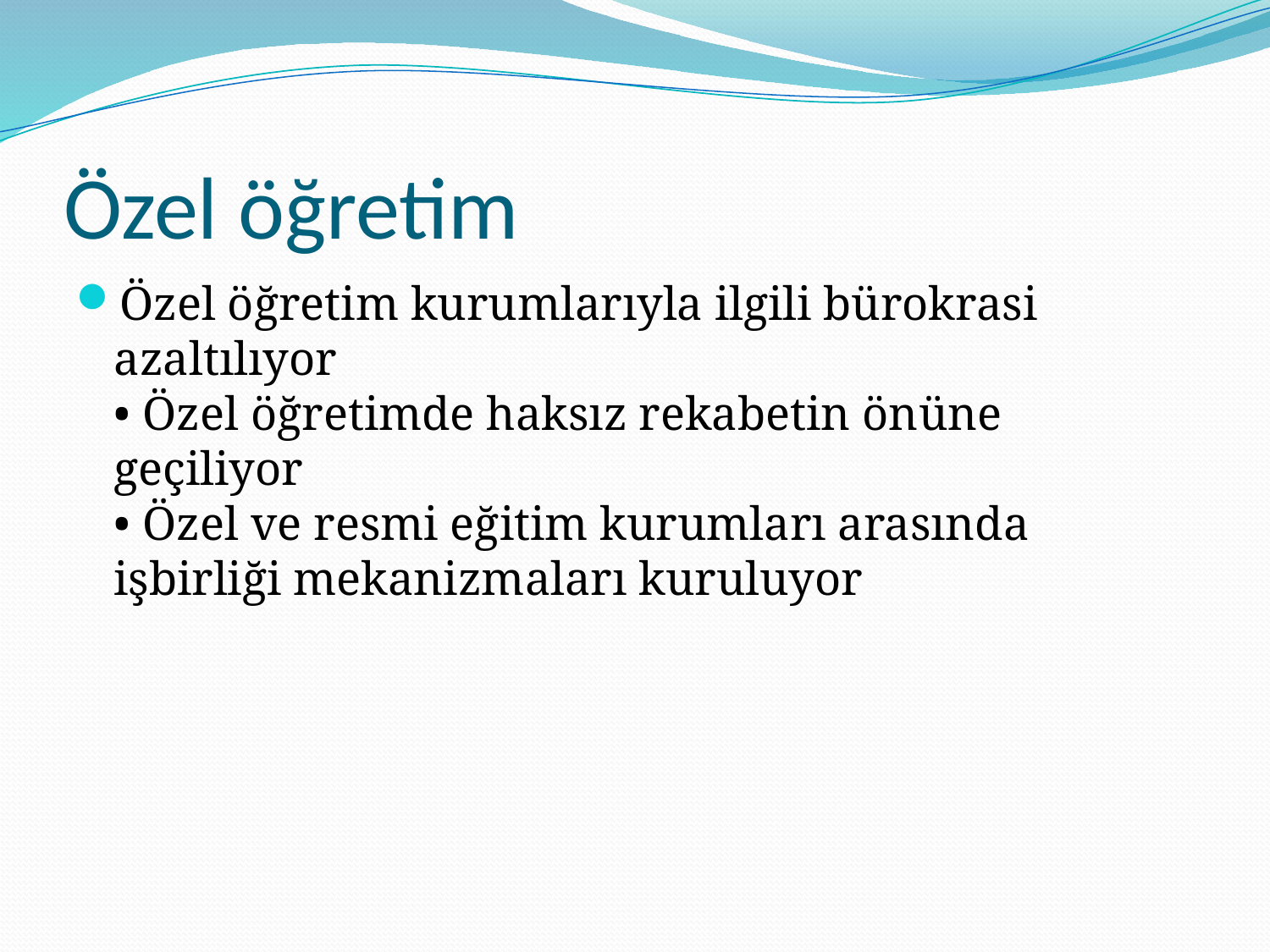

# Özel öğretim
Özel öğretim kurumlarıyla ilgili bürokrasi azaltılıyor
• Özel öğretimde haksız rekabetin önüne geçiliyor
• Özel ve resmi eğitim kurumları arasında işbirliği mekanizmaları kuruluyor